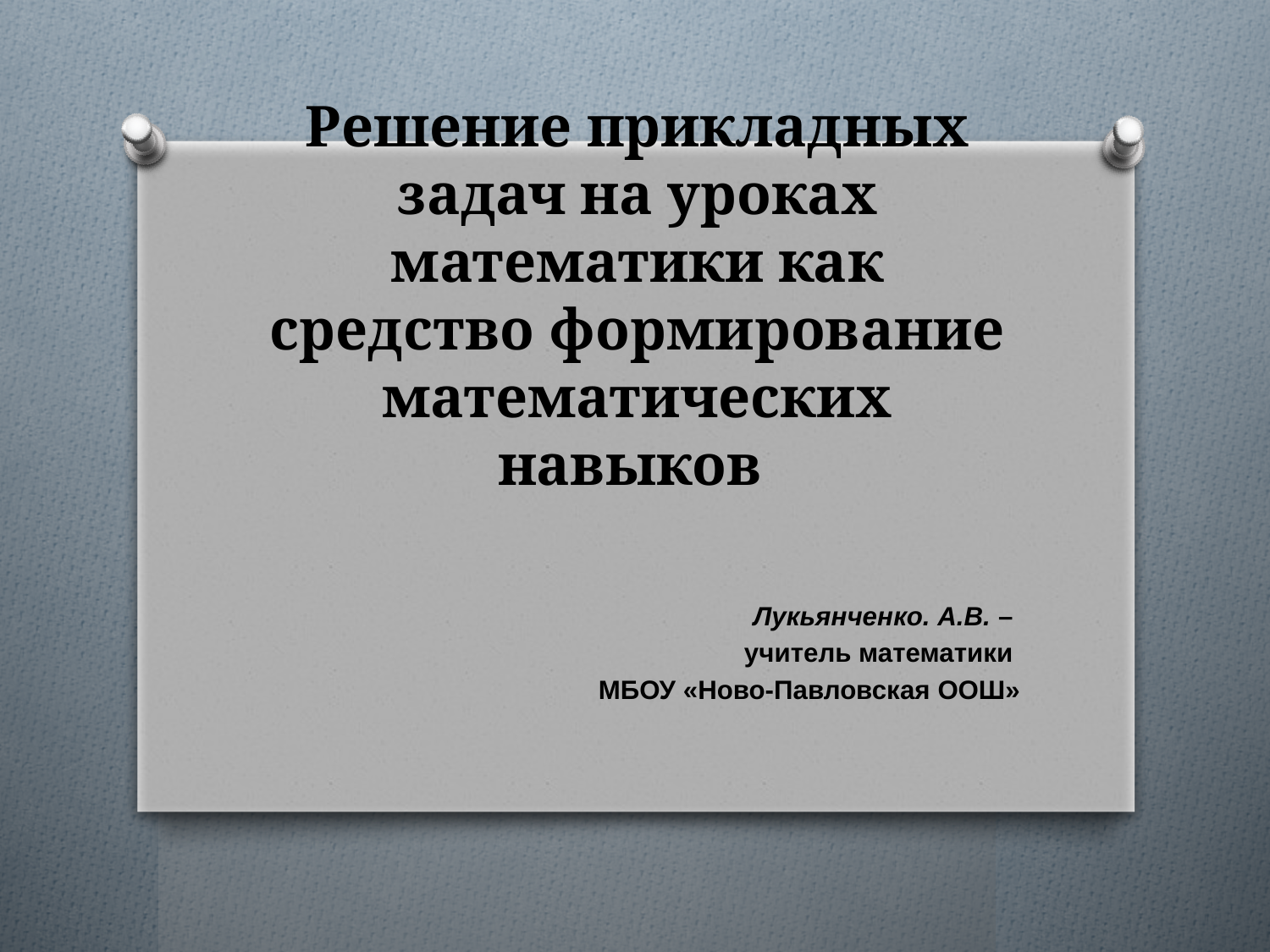

# Решение прикладных задач на уроках математики как средство формирование математических навыков

Лукьянченко. А.В. –
учитель математики
МБОУ «Ново-Павловская ООШ»